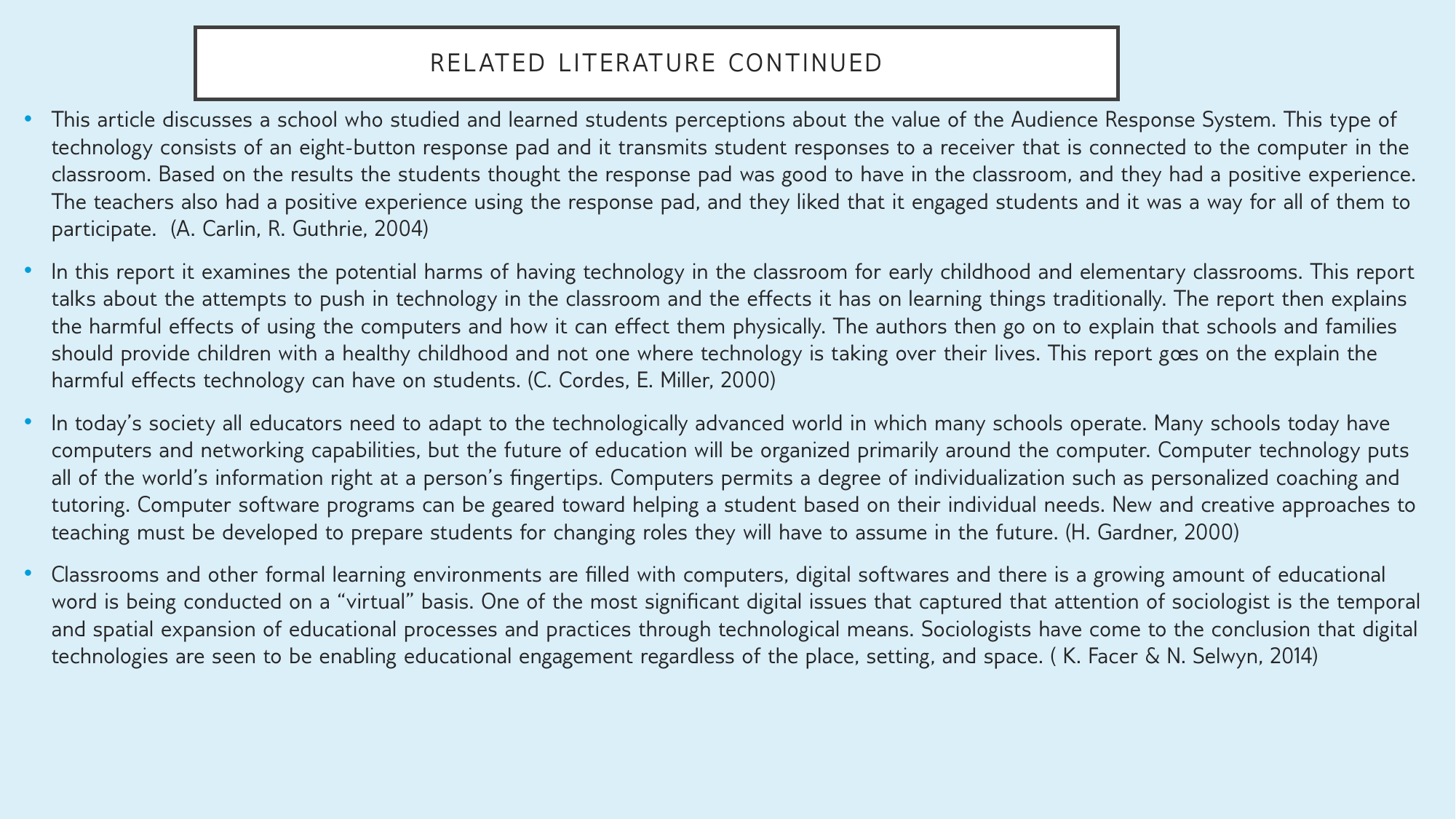

# Related Literature Continued
This article discusses a school who studied and learned students perceptions about the value of the Audience Response System. This type of technology consists of an eight-button response pad and it transmits student responses to a receiver that is connected to the computer in the classroom. Based on the results the students thought the response pad was good to have in the classroom, and they had a positive experience. The teachers also had a positive experience using the response pad, and they liked that it engaged students and it was a way for all of them to participate.  (A. Carlin, R. Guthrie, 2004)
In this report it examines the potential harms of having technology in the classroom for early childhood and elementary classrooms. This report talks about the attempts to push in technology in the classroom and the effects it has on learning things traditionally. The report then explains the harmful effects of using the computers and how it can effect them physically. The authors then go on to explain that schools and families should provide children with a healthy childhood and not one where technology is taking over their lives. This report goes on the explain the harmful effects technology can have on students. (C. Cordes, E. Miller, 2000)
In today’s society all educators need to adapt to the technologically advanced world in which many schools operate. Many schools today have computers and networking capabilities, but the future of education will be organized primarily around the computer. Computer technology puts all of the world’s information right at a person’s fingertips. Computers permits a degree of individualization such as personalized coaching and tutoring. Computer software programs can be geared toward helping a student based on their individual needs. New and creative approaches to teaching must be developed to prepare students for changing roles they will have to assume in the future. (H. Gardner, 2000)
Classrooms and other formal learning environments are filled with computers, digital softwares and there is a growing amount of educational word is being conducted on a “virtual” basis. One of the most significant digital issues that captured that attention of sociologist is the temporal and spatial expansion of educational processes and practices through technological means. Sociologists have come to the conclusion that digital technologies are seen to be enabling educational engagement regardless of the place, setting, and space. ( K. Facer & N. Selwyn, 2014)